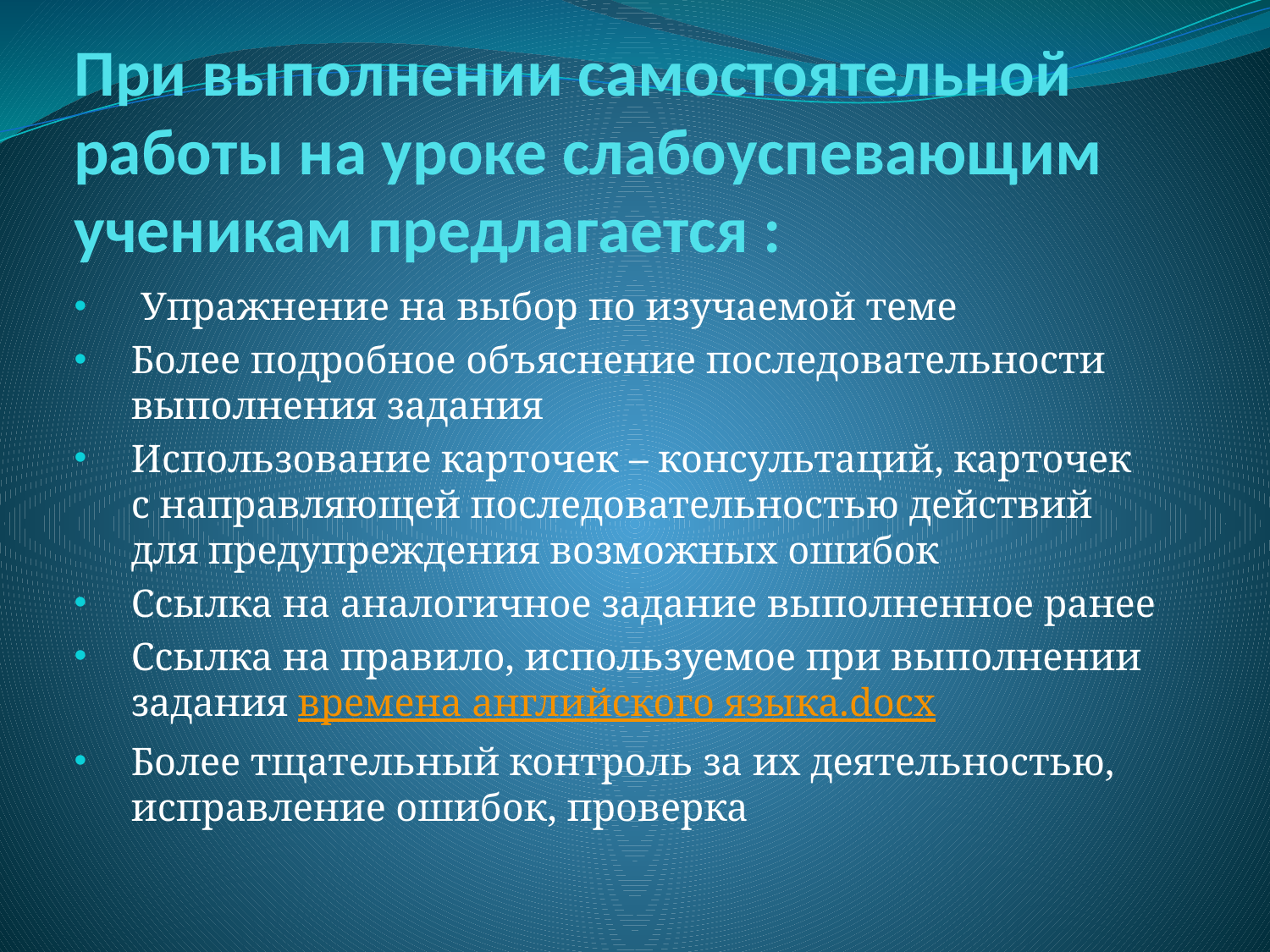

# При выполнении самостоятельной работы на уроке слабоуспевающим ученикам предлагается :
 Упражнение на выбор по изучаемой теме
Более подробное объяснение последовательности выполнения задания
Использование карточек – консультаций, карточек с направляющей последовательностью действий для предупреждения возможных ошибок
Ссылка на аналогичное задание выполненное ранее
Ссылка на правило, используемое при выполнении задания времена английского языка.docx
Более тщательный контроль за их деятельностью, исправление ошибок, проверка